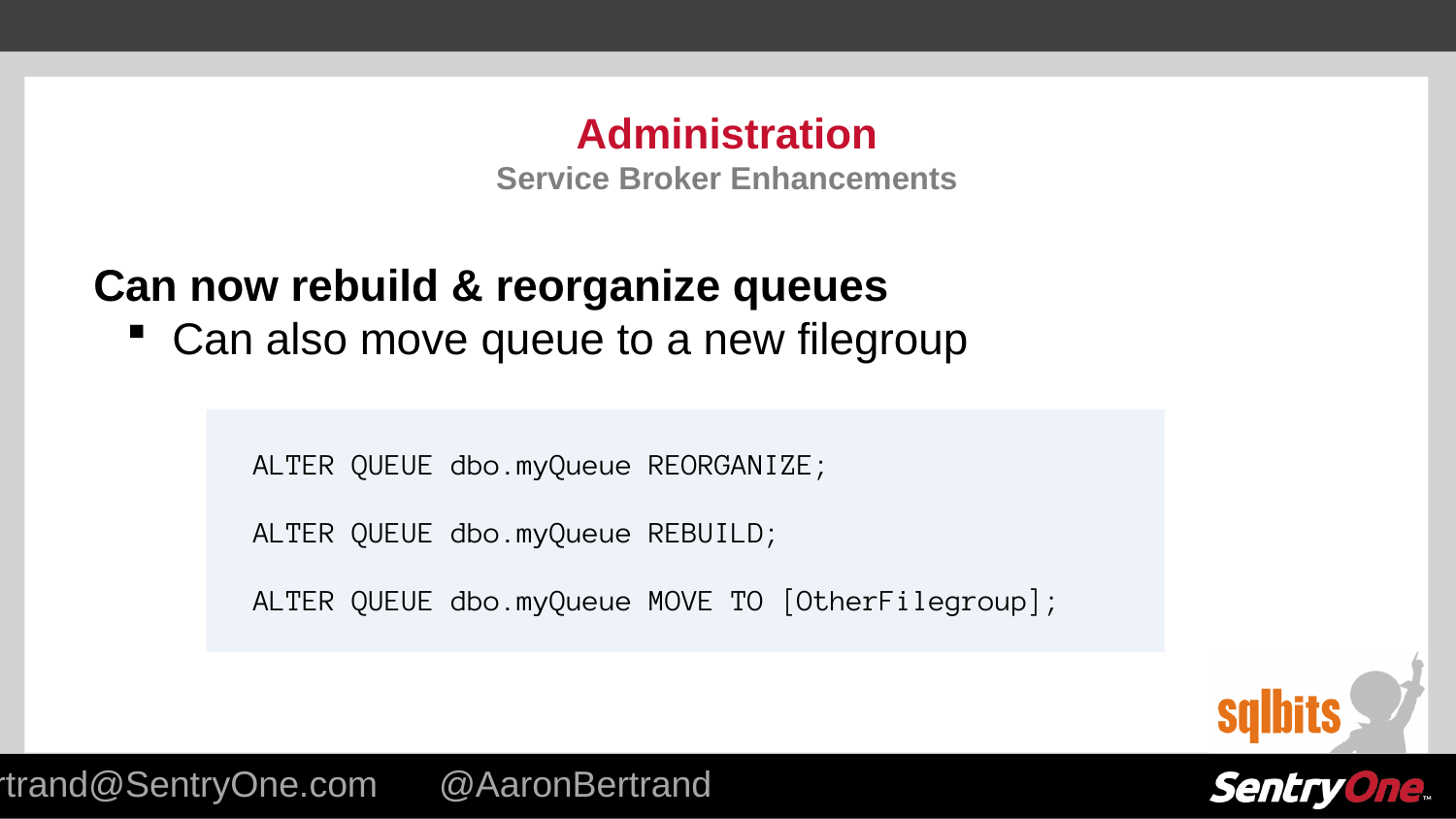

# Administration Service Broker Enhancements
Can now rebuild & reorganize queues
Can also move queue to a new filegroup

  ALTER QUEUE dbo.myQueue REORGANIZE;

  ALTER QUEUE dbo.myQueue REBUILD;

  ALTER QUEUE dbo.myQueue MOVE TO [OtherFilegroup];